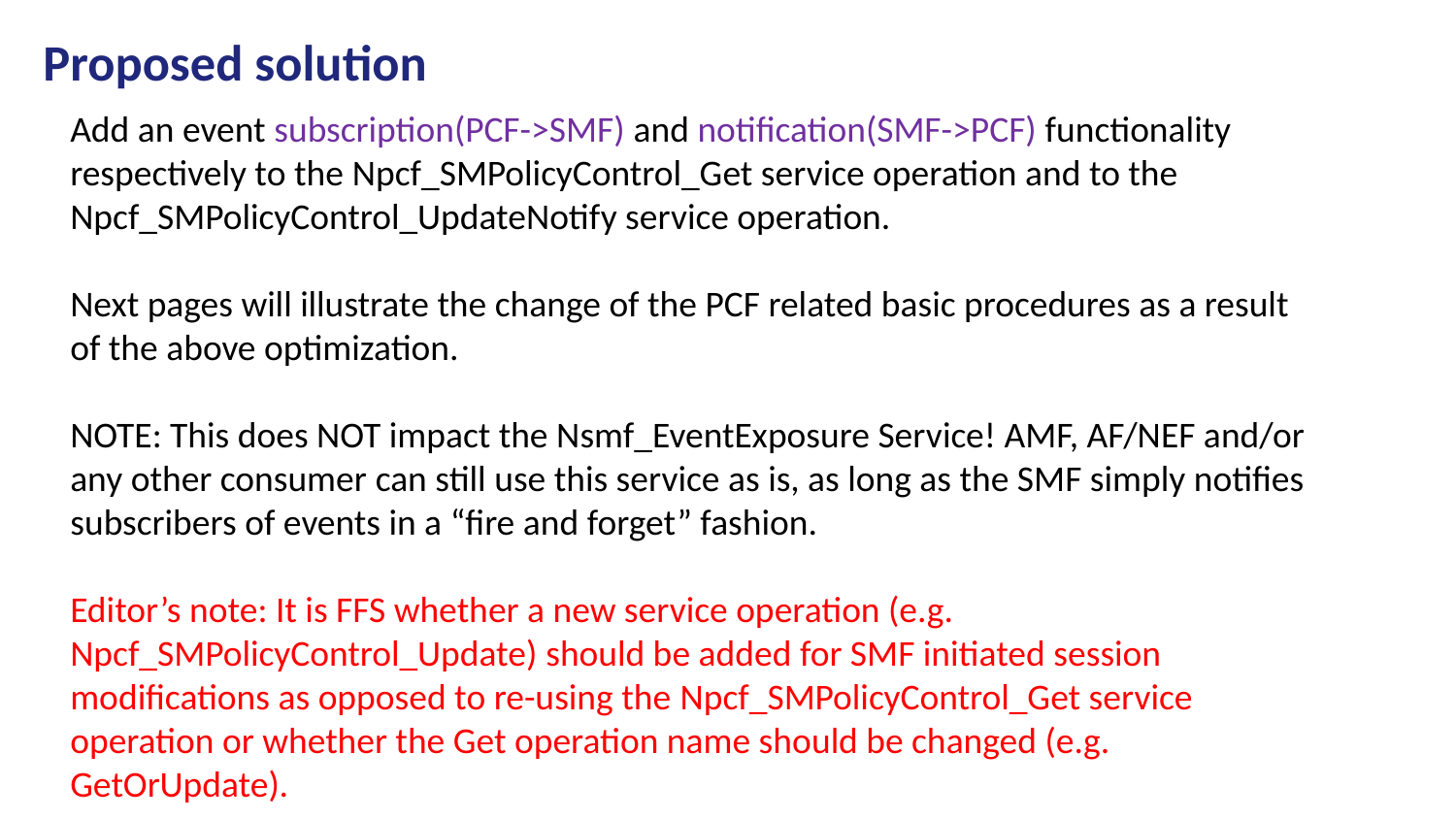

# Proposed solution
Add an event subscription(PCF->SMF) and notification(SMF->PCF) functionality respectively to the Npcf_SMPolicyControl_Get service operation and to the Npcf_SMPolicyControl_UpdateNotify service operation.

Next pages will illustrate the change of the PCF related basic procedures as a result of the above optimization.

NOTE: This does NOT impact the Nsmf_EventExposure Service! AMF, AF/NEF and/or any other consumer can still use this service as is, as long as the SMF simply notifies subscribers of events in a “fire and forget” fashion.

Editor’s note: It is FFS whether a new service operation (e.g. Npcf_SMPolicyControl_Update) should be added for SMF initiated session modifications as opposed to re-using the Npcf_SMPolicyControl_Get service operation or whether the Get operation name should be changed (e.g. GetOrUpdate).